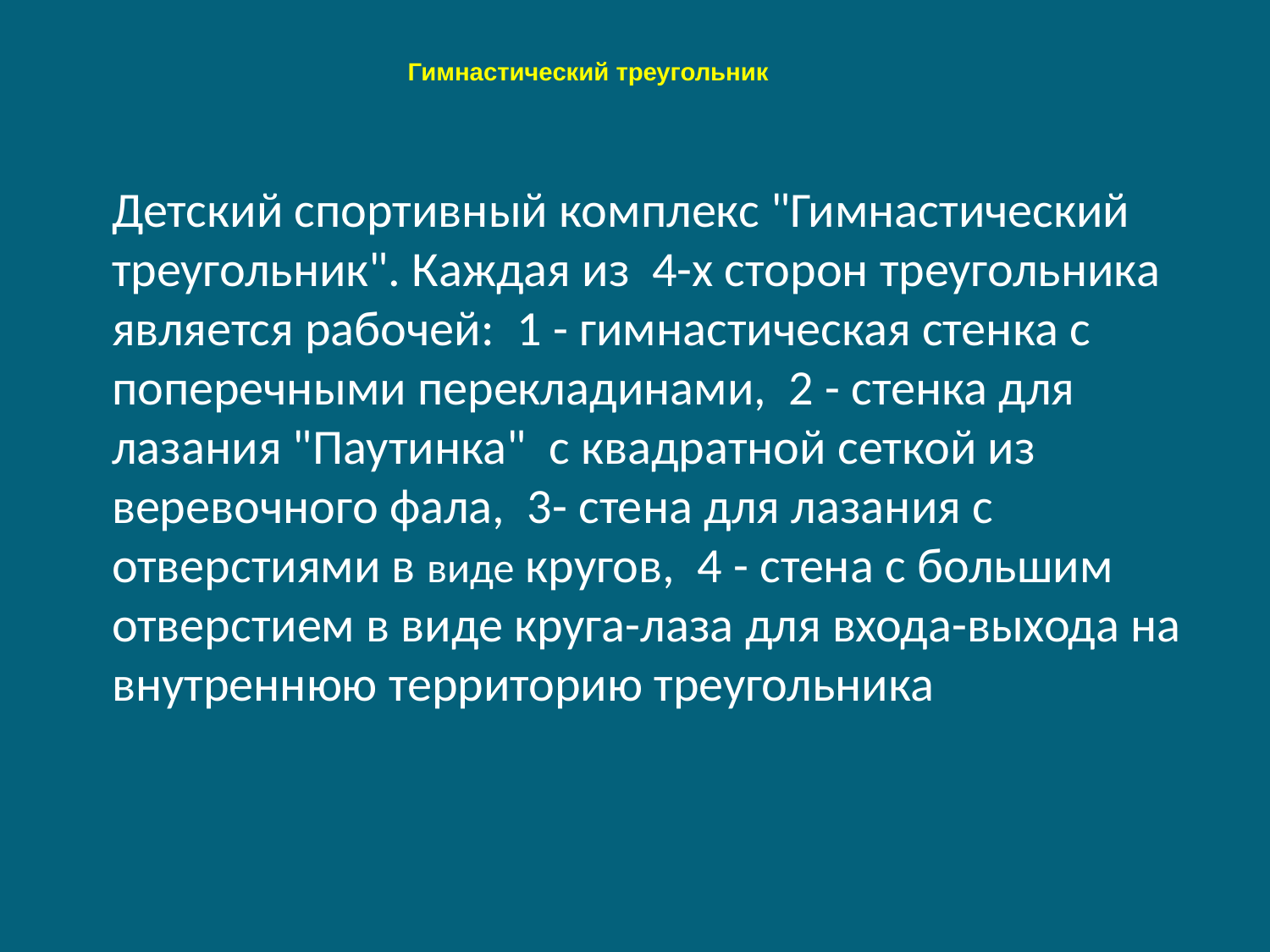

# Гимнастический треугольник
Детский спортивный комплекс "Гимнастический треугольник". Каждая из  4-х сторон треугольника является рабочей:  1 - гимнастическая стенка с поперечными перекладинами,  2 - стенка для лазания "Паутинка"  с квадратной сеткой из веревочного фала,  3- стена для лазания с отверстиями в виде кругов,  4 - стена с большим отверстием в виде круга-лаза для входа-выхода на внутреннюю территорию треугольника